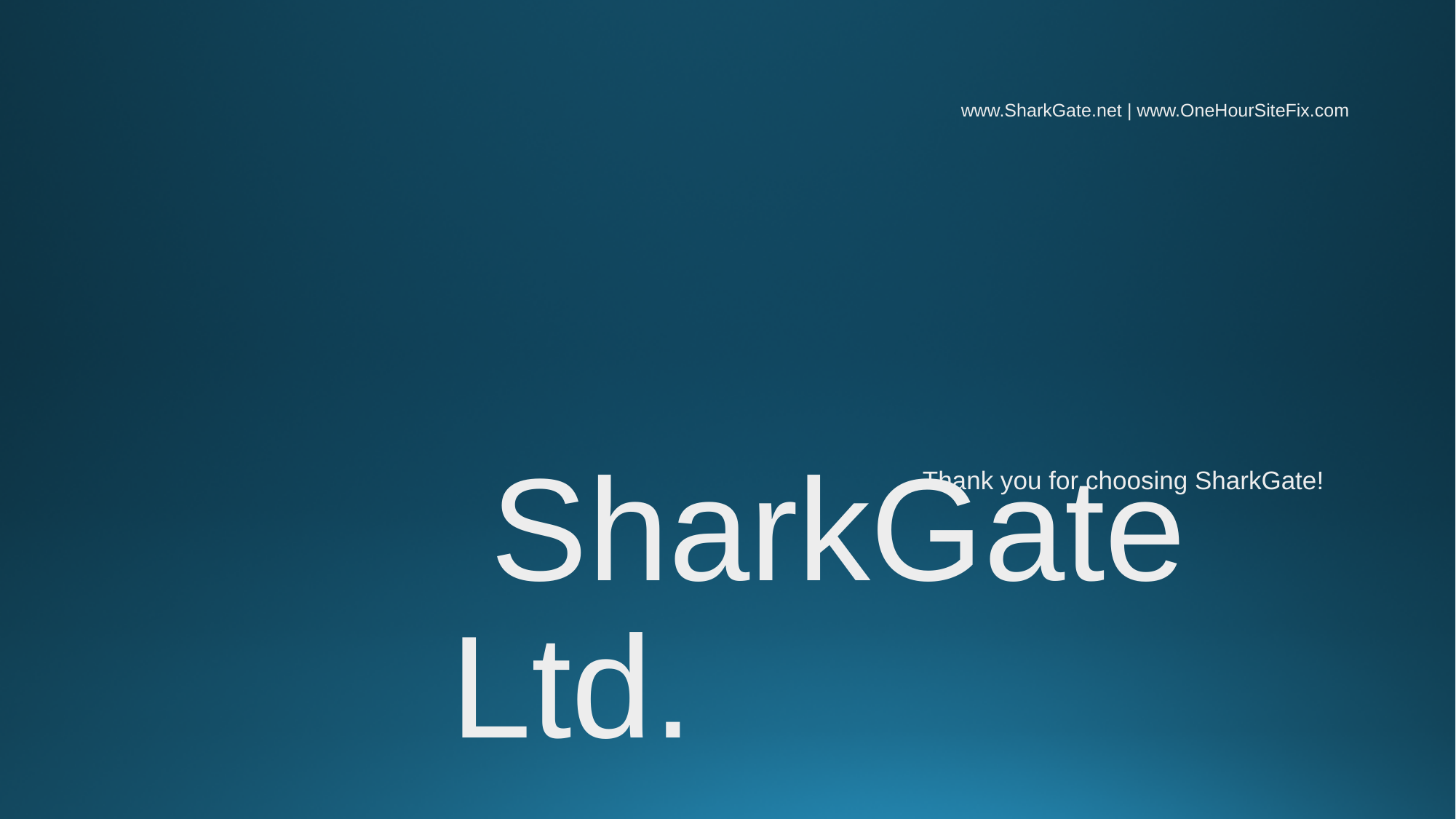

www.SharkGate.net | www.OneHourSiteFix.com
Thank you for choosing SharkGate!
 SharkGate Ltd.